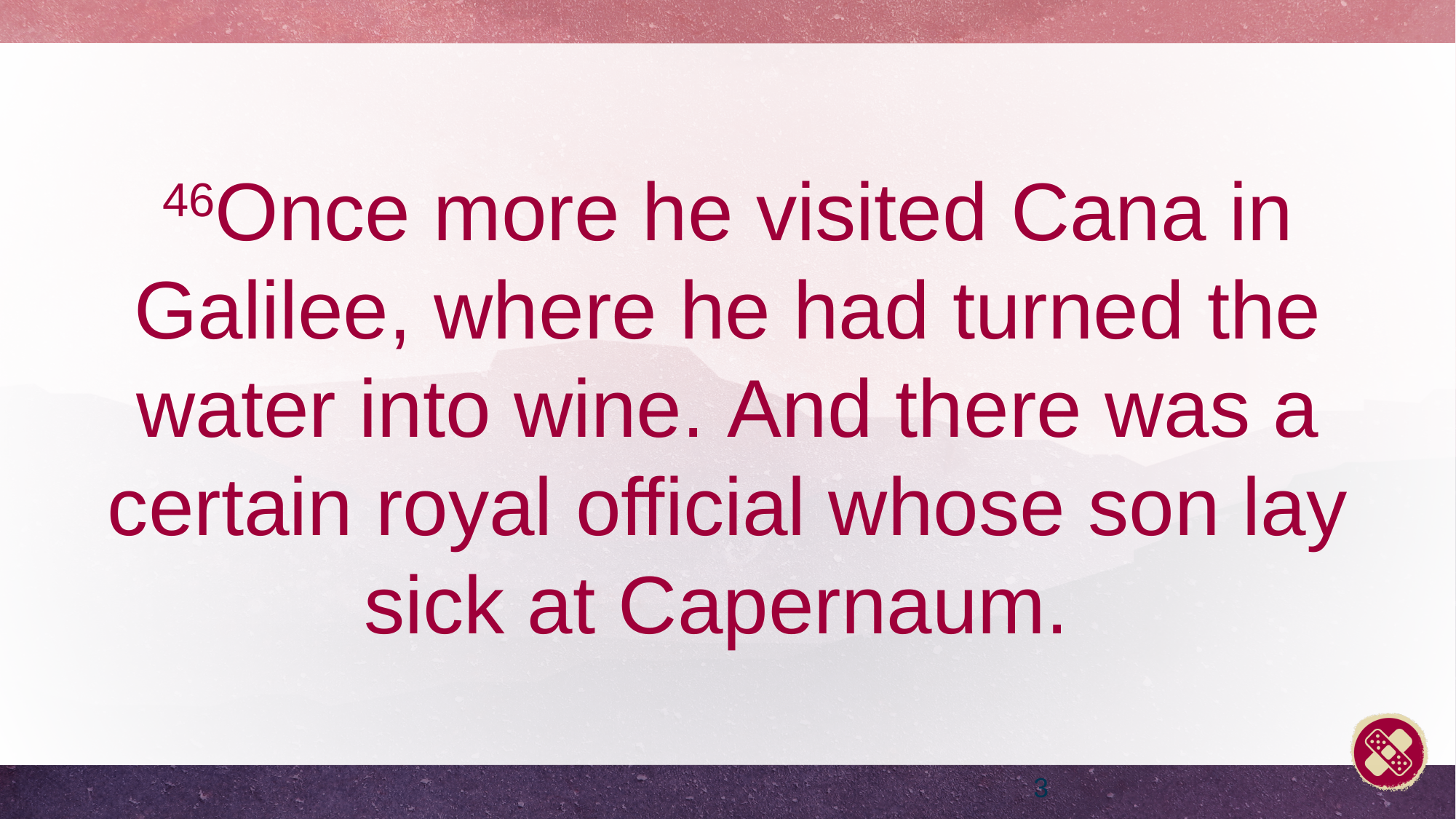

46Once more he visited Cana in Galilee, where he had turned the water into wine. And there was a certain royal official whose son lay sick at Capernaum.
3